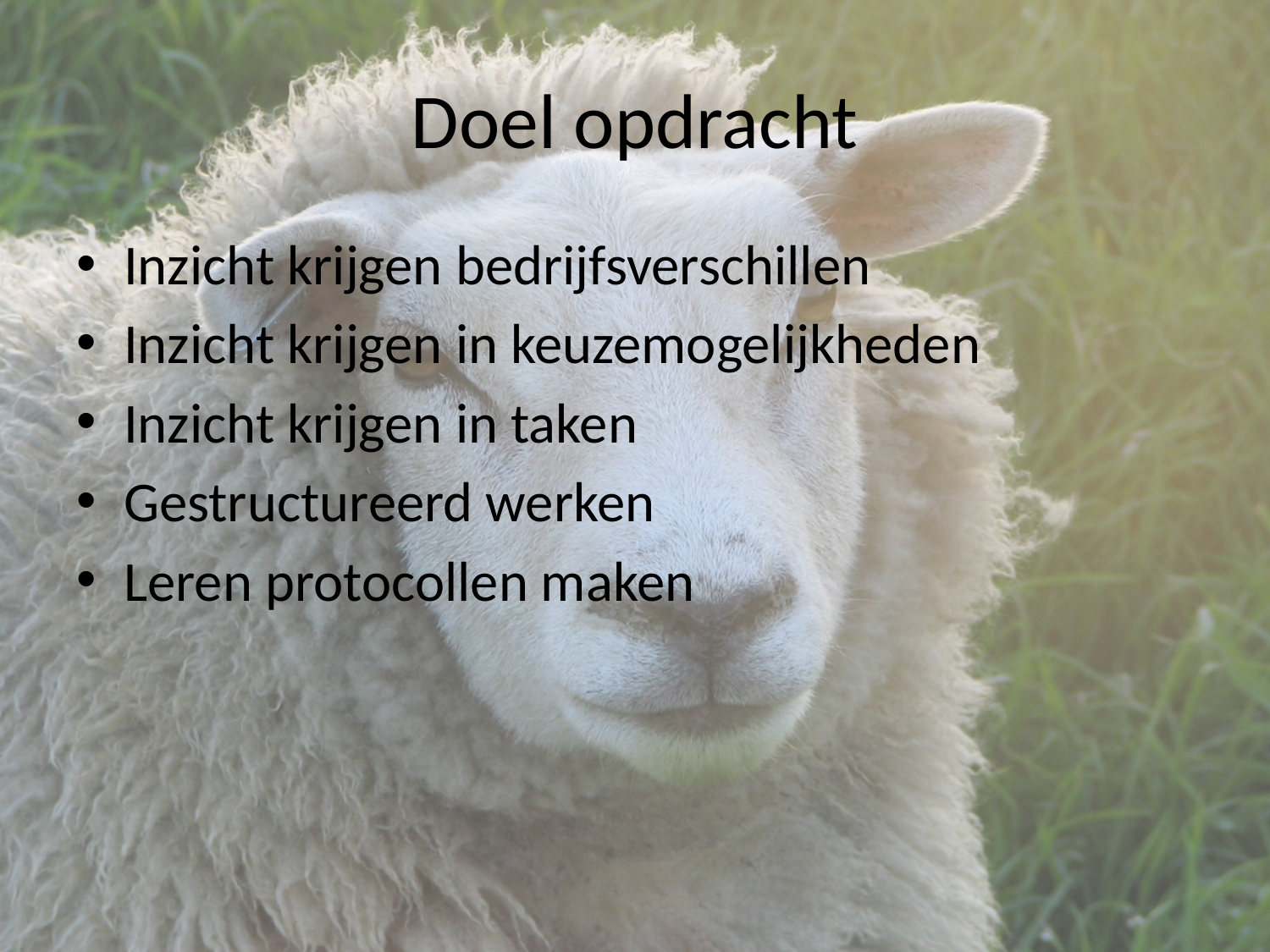

# Doel opdracht
Inzicht krijgen bedrijfsverschillen
Inzicht krijgen in keuzemogelijkheden
Inzicht krijgen in taken
Gestructureerd werken
Leren protocollen maken